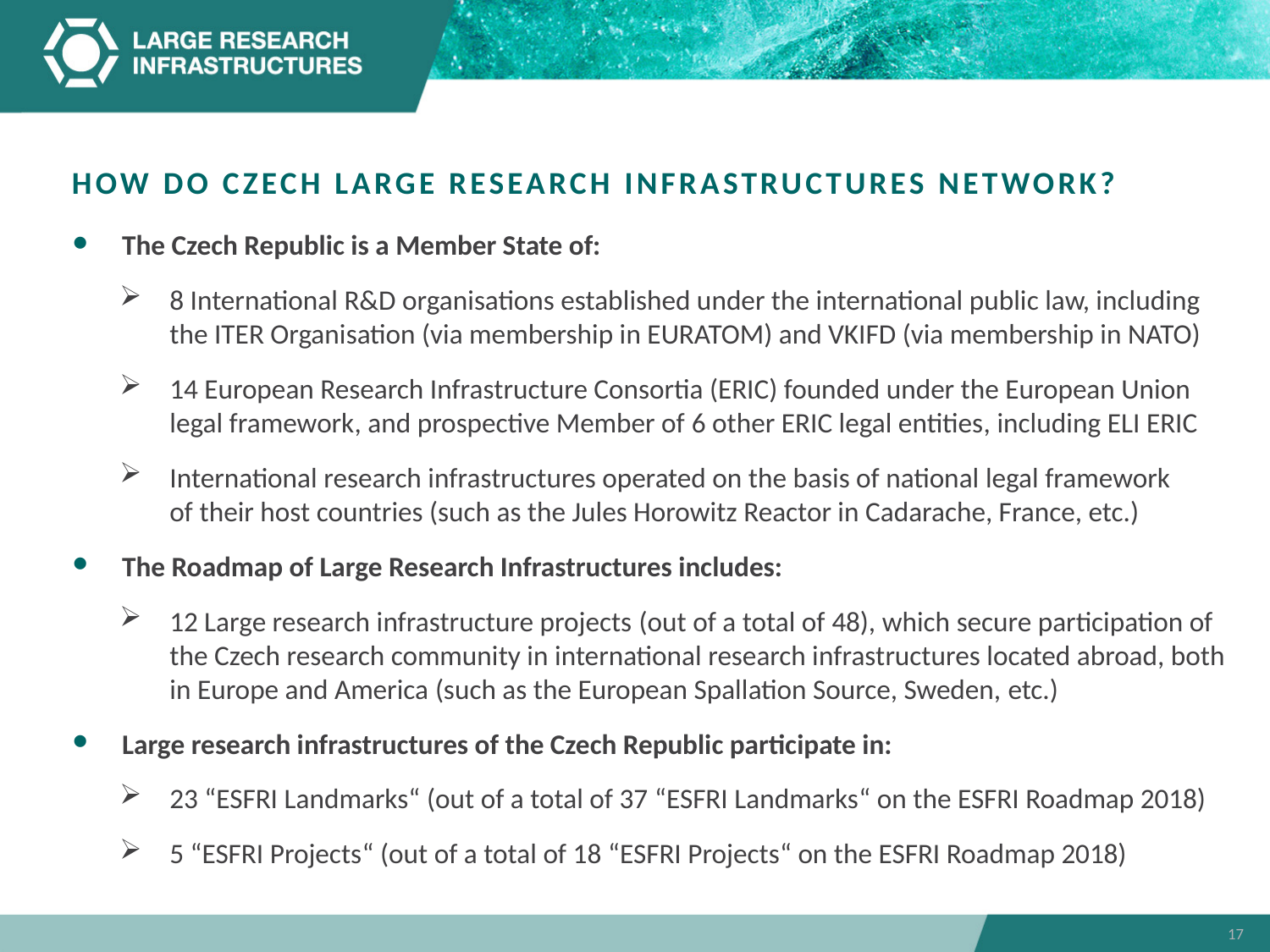

How do Czech large research infrastructures network?
The Czech Republic is a Member State of:
8 International R&D organisations established under the international public law, including the ITER Organisation (via membership in EURATOM) and VKIFD (via membership in NATO)
14 European Research Infrastructure Consortia (ERIC) founded under the European Union legal framework, and prospective Member of 6 other ERIC legal entities, including ELI ERIC
International research infrastructures operated on the basis of national legal framework          of their host countries (such as the Jules Horowitz Reactor in Cadarache, France, etc.)
The Roadmap of Large Research Infrastructures includes:
12 Large research infrastructure projects (out of a total of 48), which secure participation of the Czech research community in international research infrastructures located abroad, both in Europe and America (such as the European Spallation Source, Sweden, etc.)
Large research infrastructures of the Czech Republic participate in:
23 “ESFRI Landmarks“ (out of a total of 37 “ESFRI Landmarks“ on the ESFRI Roadmap 2018)
5 “ESFRI Projects“ (out of a total of 18 “ESFRI Projects“ on the ESFRI Roadmap 2018)

17